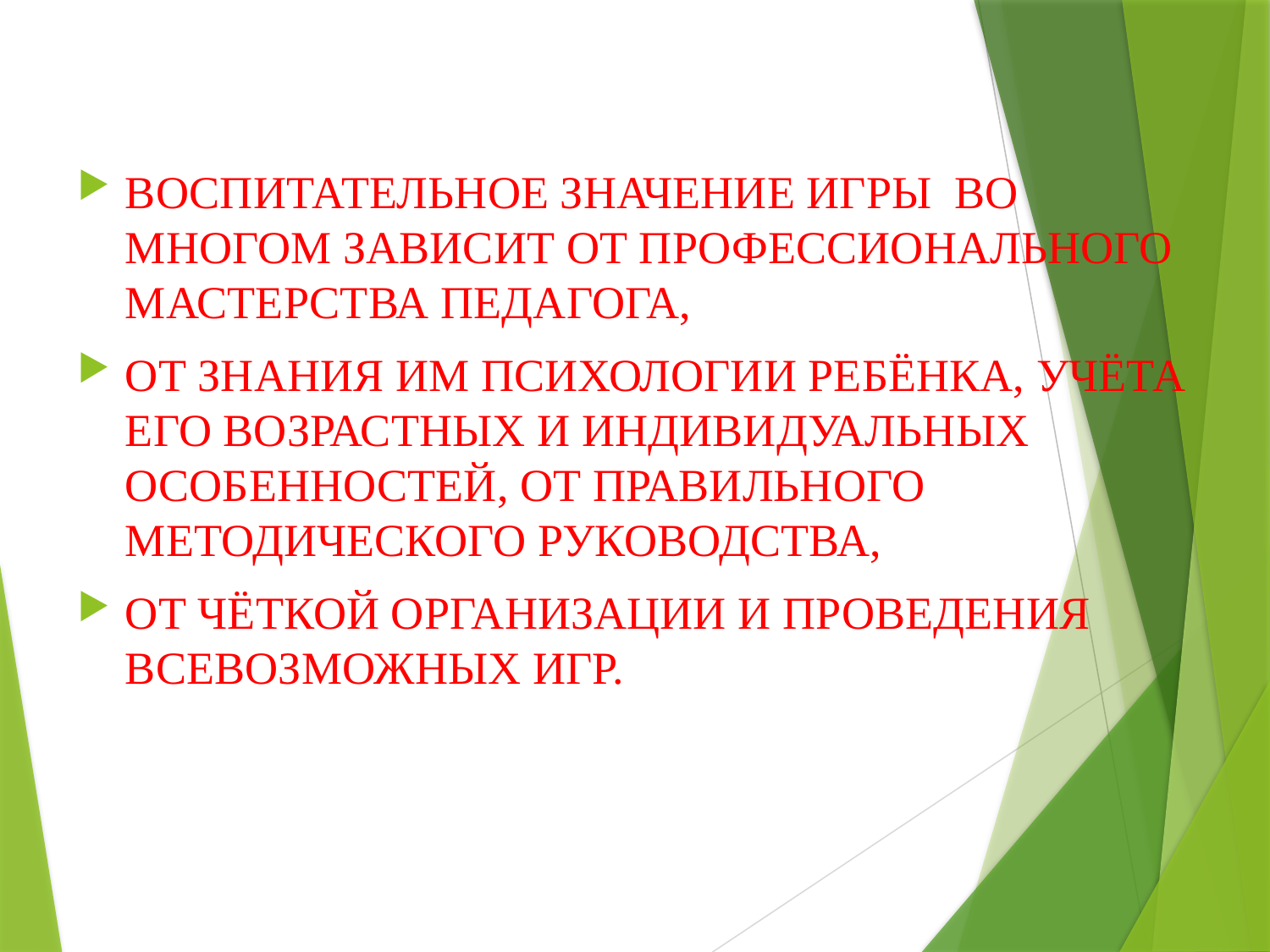

#
ВОСПИТАТЕЛЬНОЕ ЗНАЧЕНИЕ ИГРЫ  ВО МНОГОМ ЗАВИСИТ ОТ ПРОФЕССИОНАЛЬНОГО МАСТЕРСТВА ПЕДАГОГА,
ОТ ЗНАНИЯ ИМ ПСИХОЛОГИИ РЕБЁНКА, УЧЁТА ЕГО ВОЗРАСТНЫХ И ИНДИВИДУАЛЬНЫХ ОСОБЕННОСТЕЙ, ОТ ПРАВИЛЬНОГО МЕТОДИЧЕСКОГО РУКОВОДСТВА,
ОТ ЧЁТКОЙ ОРГАНИЗАЦИИ И ПРОВЕДЕНИЯ ВСЕВОЗМОЖНЫХ ИГР.